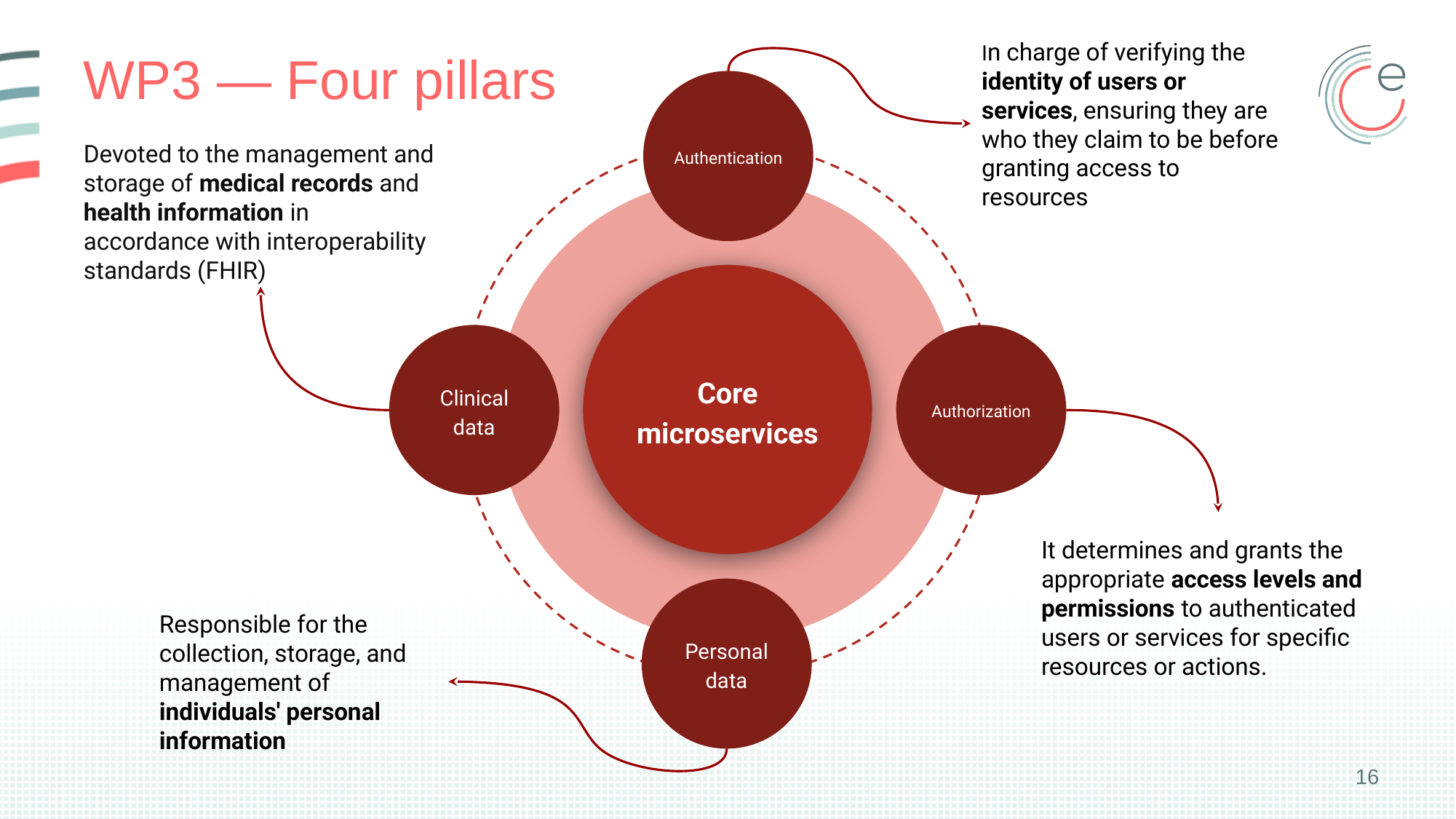

# WP3 — Four pillars
In charge of verifying the identity of users or services, ensuring they are who they claim to be before granting access to resources

Authentication

Devoted to the management and storage of medical records and health information in accordance with interoperability standards (FHIR)

Core microservices

Clinical data

Authorization
It determines and grants the appropriate access levels and permissions to authenticated users or services for specific resources or actions.

Personal data
Responsible for the collection, storage, and management of individuals' personal information